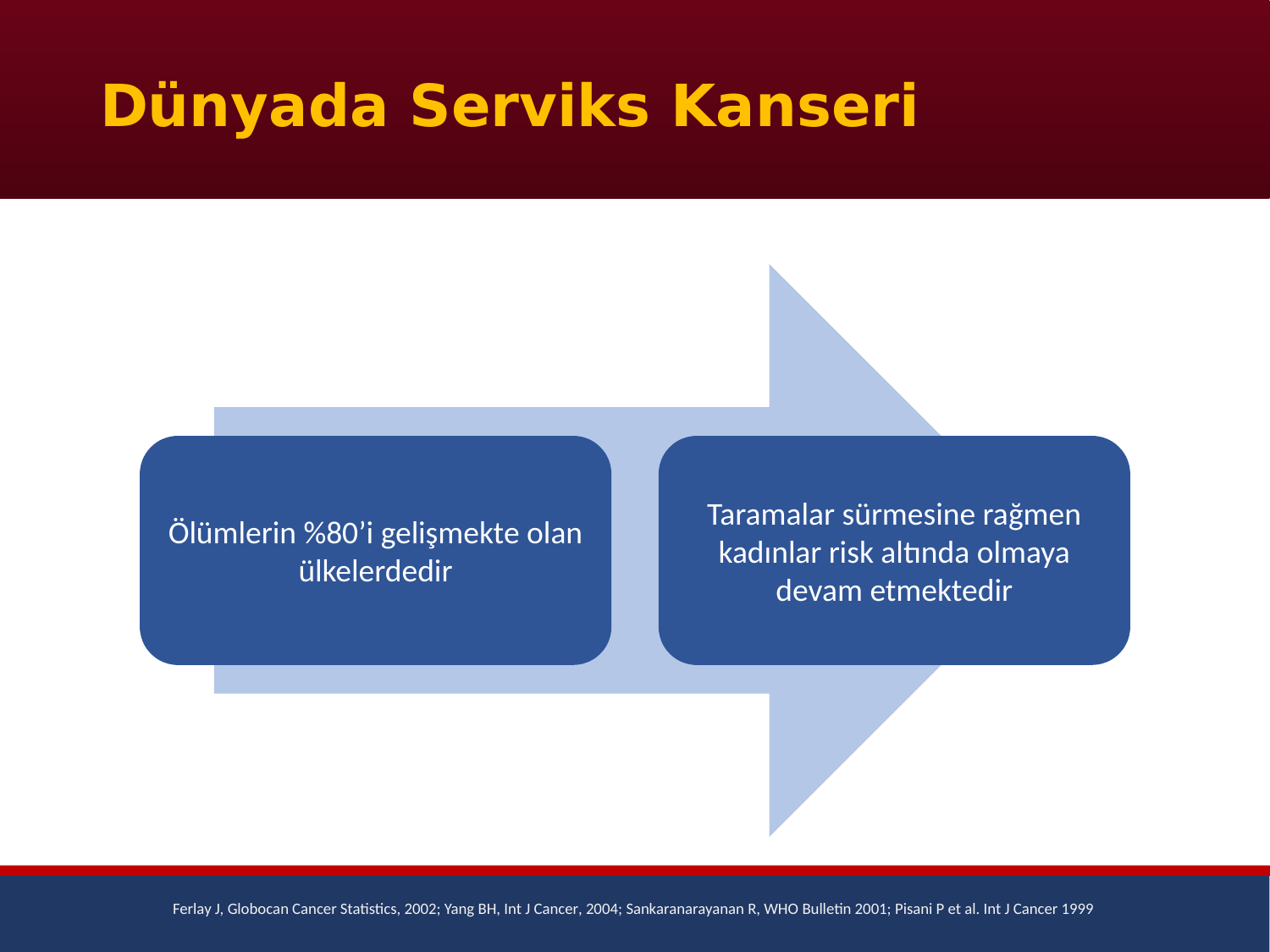

# Dünyada Serviks Kanseri
Ölümlerin %80’i gelişmekte olan ülkelerdedir
Taramalar sürmesine rağmen kadınlar risk altında olmaya devam etmektedir
Ferlay J, Globocan Cancer Statistics, 2002; Yang BH, Int J Cancer, 2004; Sankaranarayanan R, WHO Bulletin 2001; Pisani P et al. Int J Cancer 1999